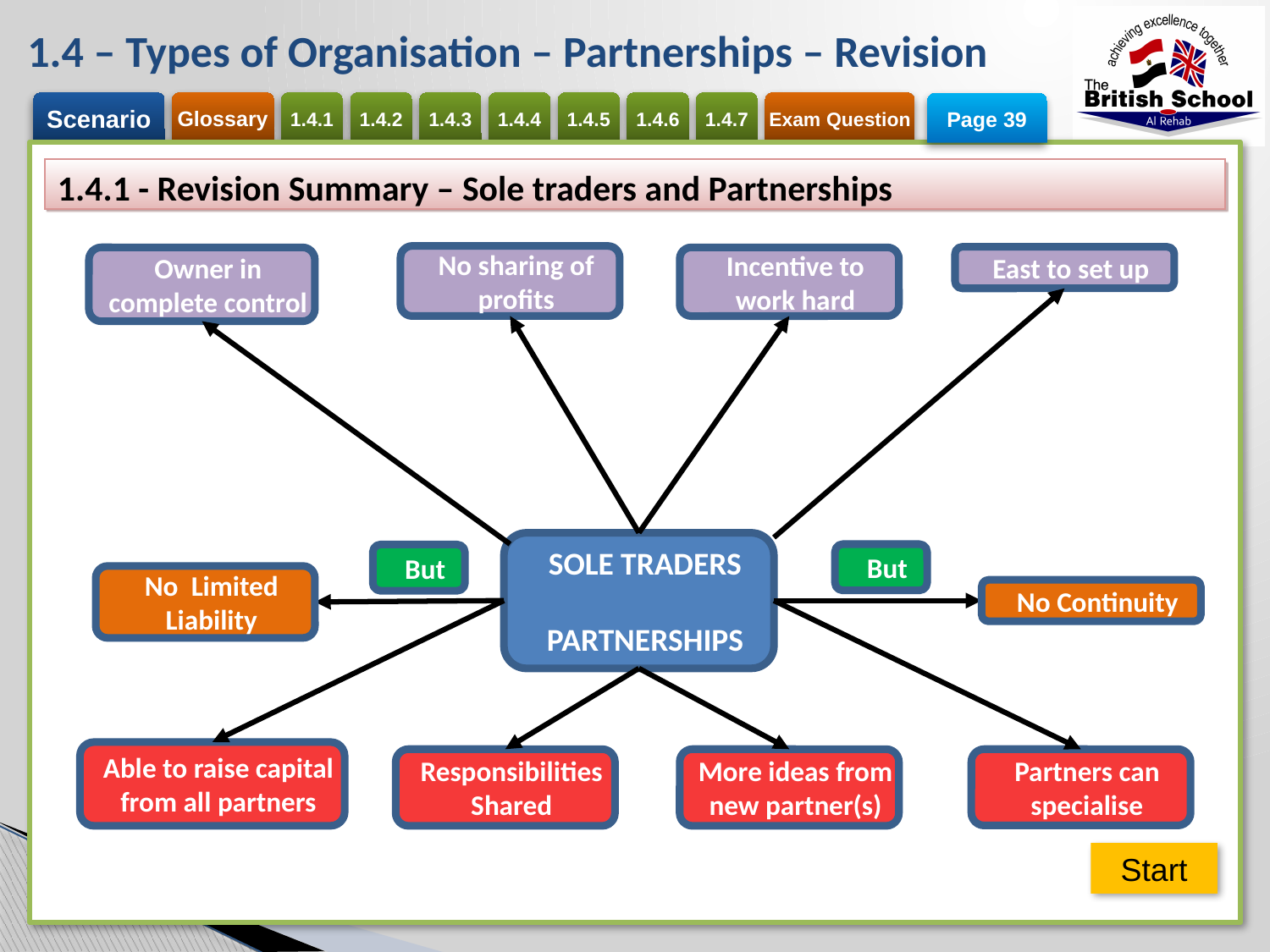

# 1.4 – Types of Organisation – Partnerships – Revision
Page 39
1.4.1 - Revision Summary – Sole traders and Partnerships
No sharing of profits
East to set up
Incentive to work hard
Owner in complete control
SOLE TRADERS

PARTNERSHIPS
But
No Continuity
But
No  Limited Liability
Able to raise capital from all partners
Partners can specialise
Responsibilities Shared
More ideas from new partner(s)
Start